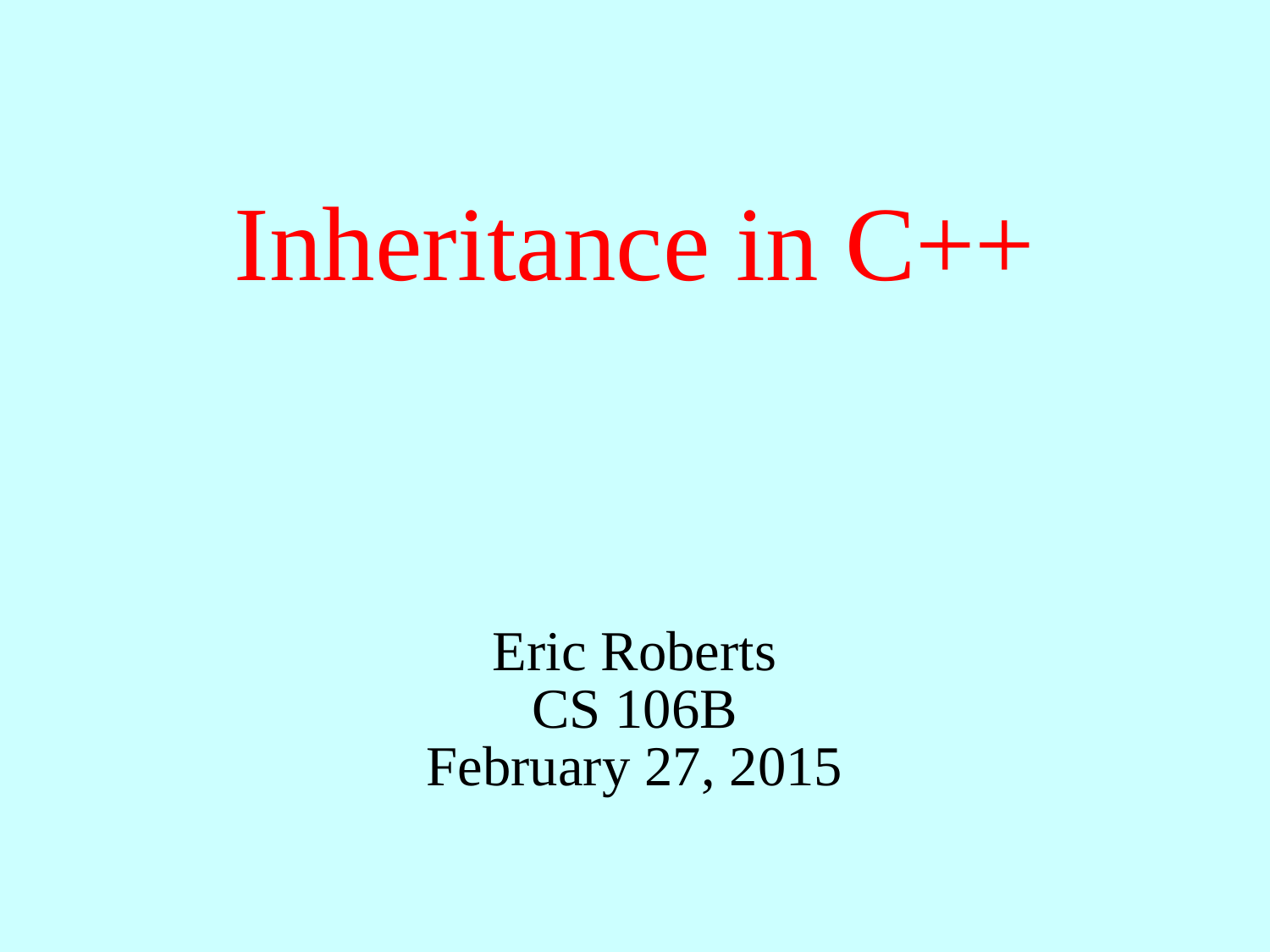

# Inheritance in C++
Eric Roberts
CS 106B
February 27, 2015